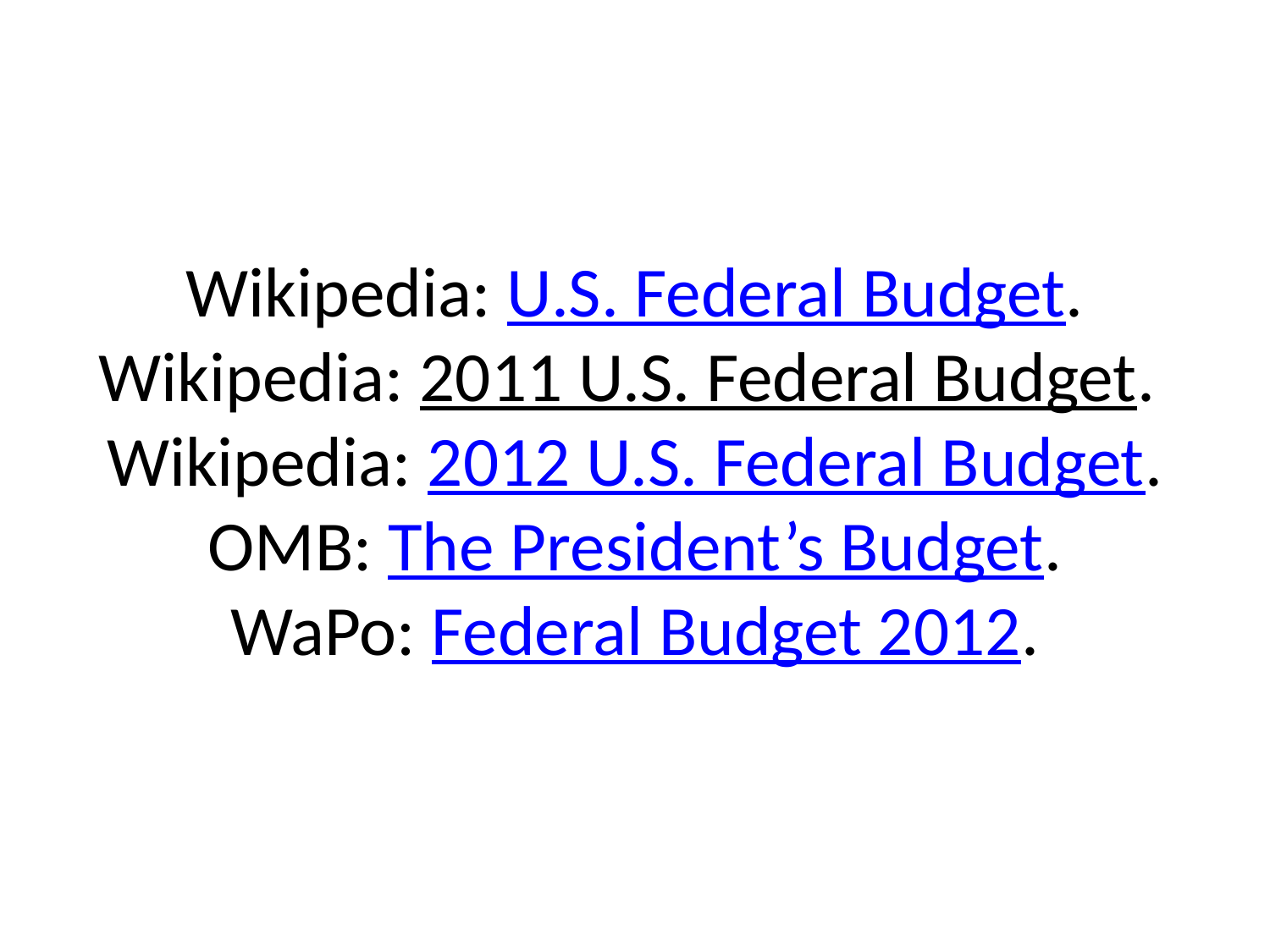

# Wikipedia: U.S. Federal Budget. Wikipedia: 2011 U.S. Federal Budget. Wikipedia: 2012 U.S. Federal Budget. OMB: The President’s Budget. WaPo: Federal Budget 2012.